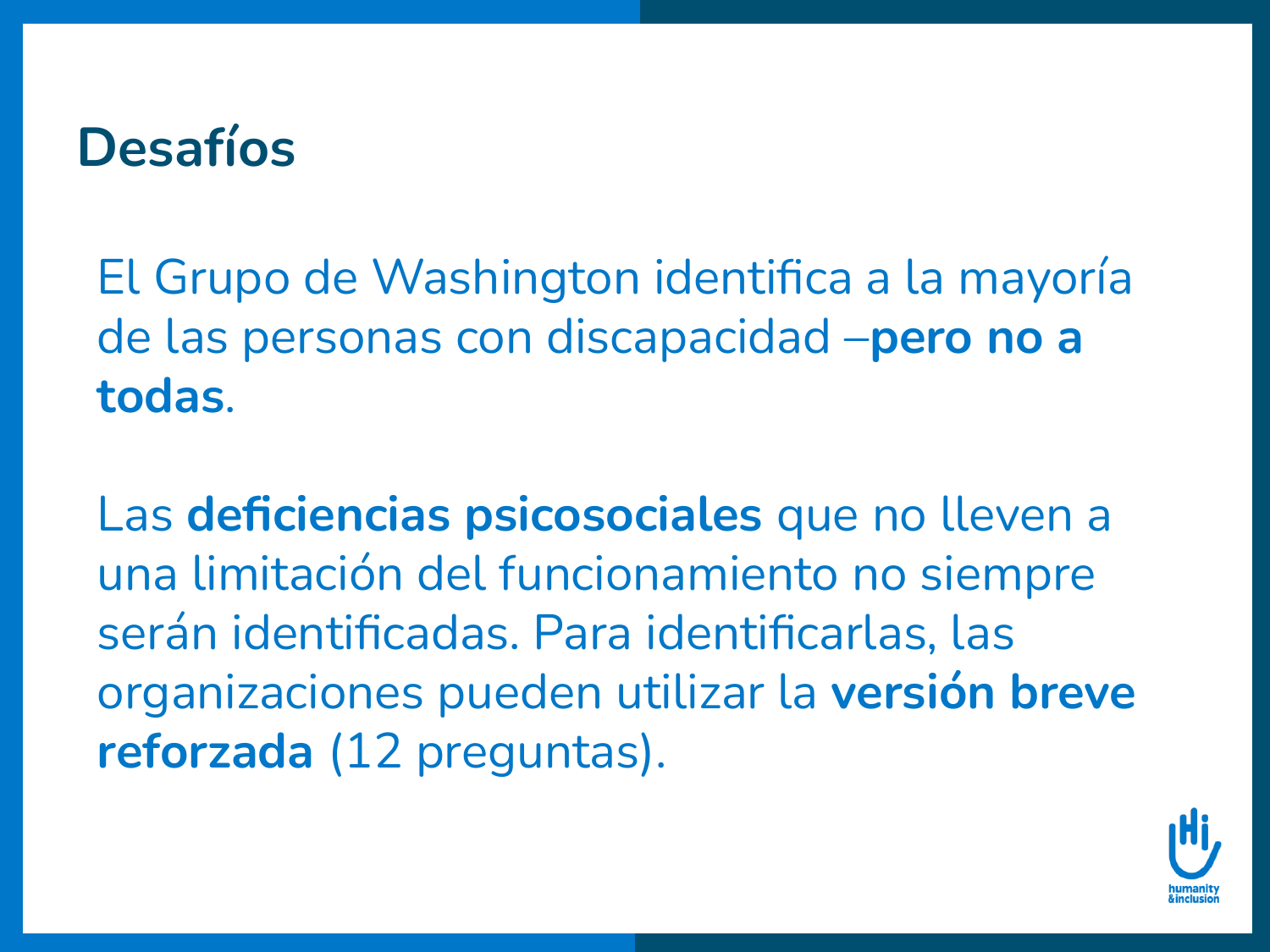

# Desafíos
El Grupo de Washington identifica a la mayoría de las personas con discapacidad –pero no a todas.

Las deficiencias psicosociales que no lleven a una limitación del funcionamiento no siempre serán identificadas. Para identificarlas, las organizaciones pueden utilizar la versión breve reforzada (12 preguntas).